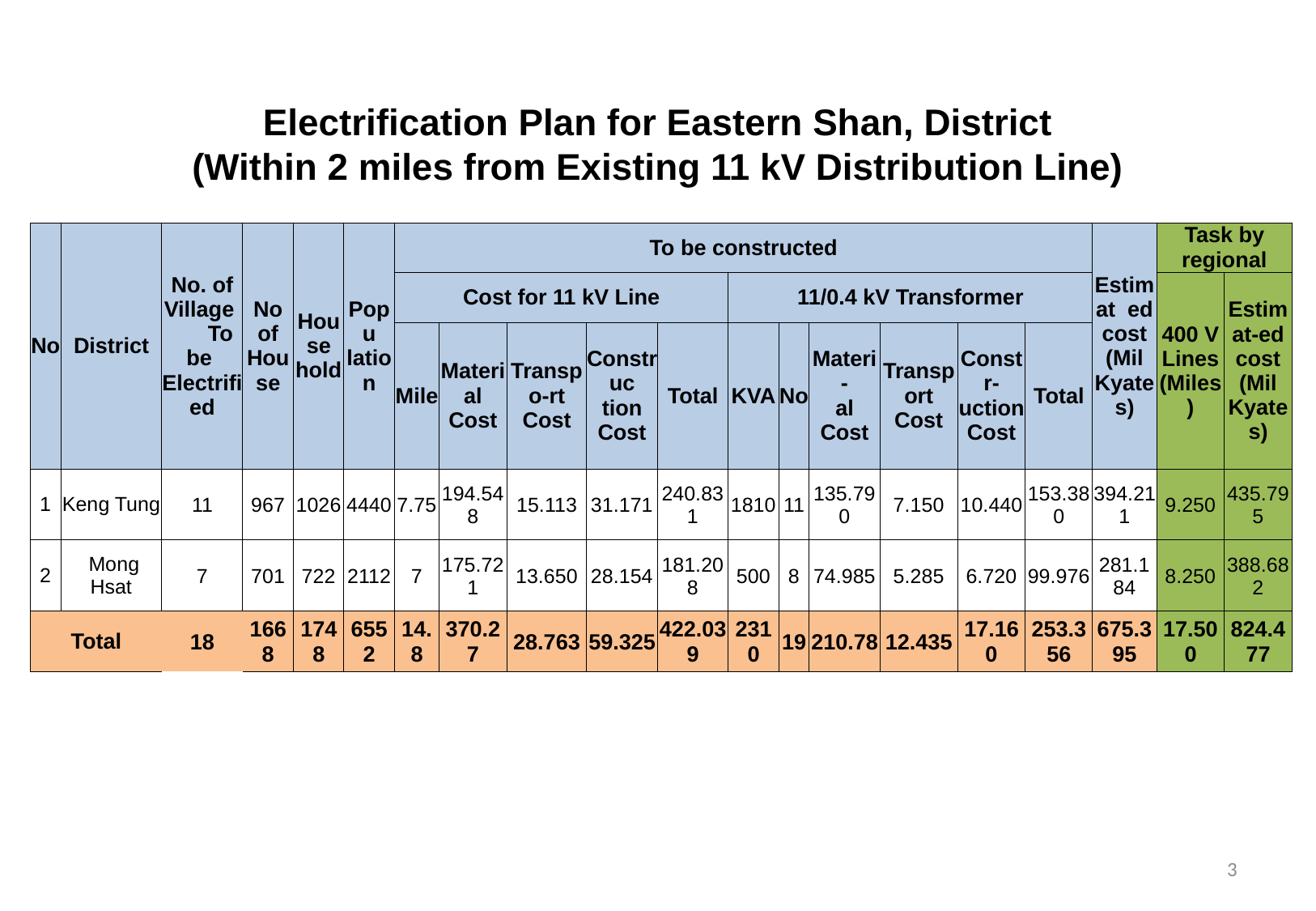

Electrification Plan for Eastern Shan, District
(Within 2 miles from Existing 11 kV Distribution Line)
| No | District | No. of Village To be Electrified | No of House | House hold | Popu lation | To be constructed |  |  |  |  |  |  |  |  |  |  | Estimat ed cost (Mil Kyates) | Task by regional |  |
| --- | --- | --- | --- | --- | --- | --- | --- | --- | --- | --- | --- | --- | --- | --- | --- | --- | --- | --- | --- |
|  |  |  |  |  |  | Cost for 11 kV Line |  |  |  |  | 11/0.4 kV Transformer |  |  |  |  |  |  | 400 V Lines (Miles) | Estimat-ed cost (Mil Kyates) |
|  |  |  |  |  |  | Mile | Material Cost | Transpo-rt Cost | Construc tion Cost | Total | KVA | No | Materi- al Cost | Transport Cost | Constr-uction Cost | Total |  |  |  |
| 1 | Keng Tung | 11 | 967 | 1026 | 4440 | 7.75 | 194.548 | 15.113 | 31.171 | 240.831 | 1810 | 11 | 135.790 | 7.150 | 10.440 | 153.380 | 394.211 | 9.250 | 435.795 |
| 2 | Mong Hsat | 7 | 701 | 722 | 2112 | 7 | 175.721 | 13.650 | 28.154 | 181.208 | 500 | 8 | 74.985 | 5.285 | 6.720 | 99.976 | 281.184 | 8.250 | 388.682 |
| Total |  | 18 | 1668 | 1748 | 6552 | 14.8 | 370.27 | 28.763 | 59.325 | 422.039 | 2310 | 19 | 210.78 | 12.435 | 17.160 | 253.356 | 675.395 | 17.500 | 824.477 |
3